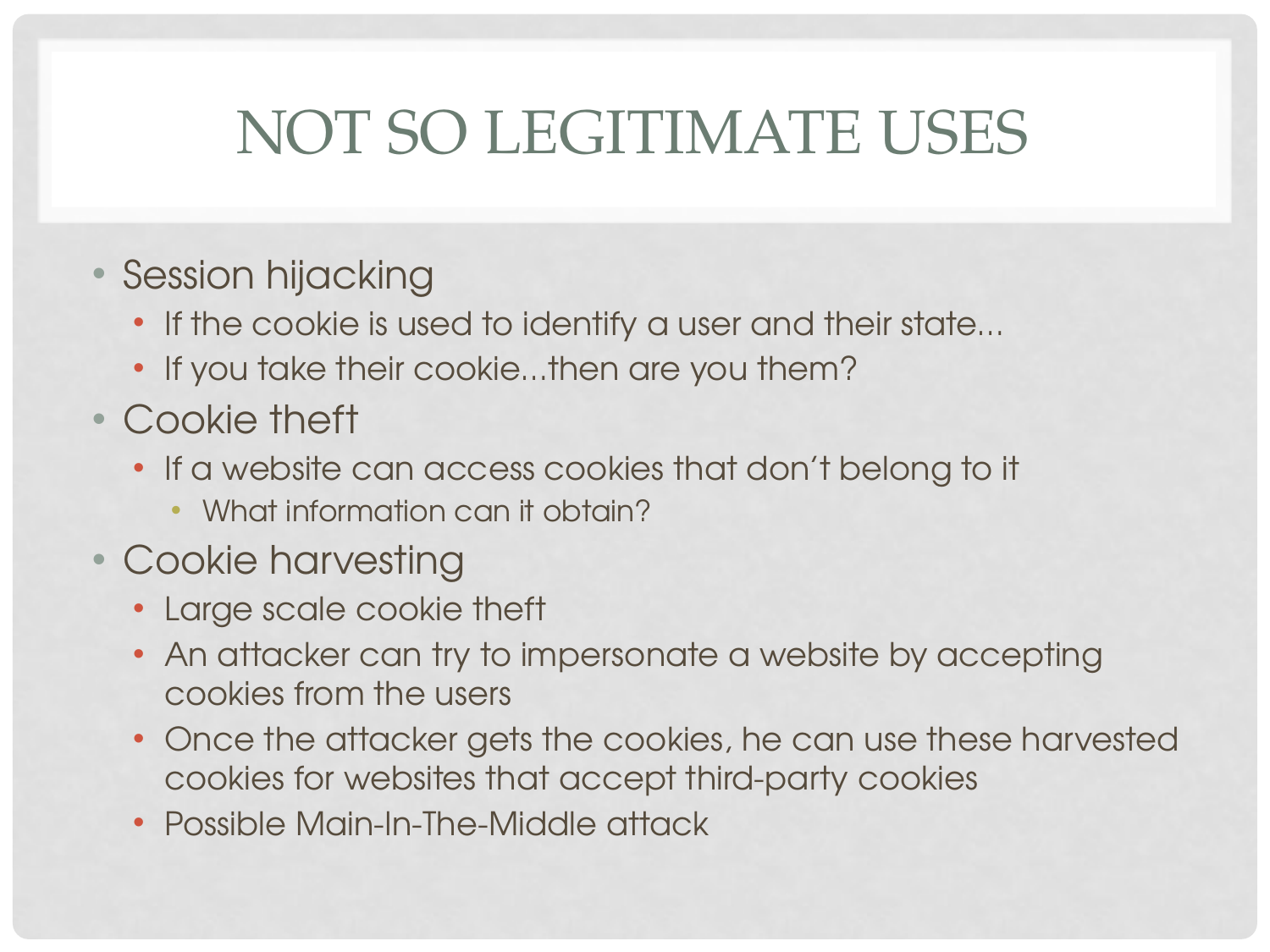

# Not so legitimate uses
Session hijacking
If the cookie is used to identify a user and their state…
If you take their cookie…then are you them?
Cookie theft
If a website can access cookies that don’t belong to it
What information can it obtain?
Cookie harvesting
Large scale cookie theft
An attacker can try to impersonate a website by accepting cookies from the users
Once the attacker gets the cookies, he can use these harvested cookies for websites that accept third-party cookies
Possible Main-In-The-Middle attack